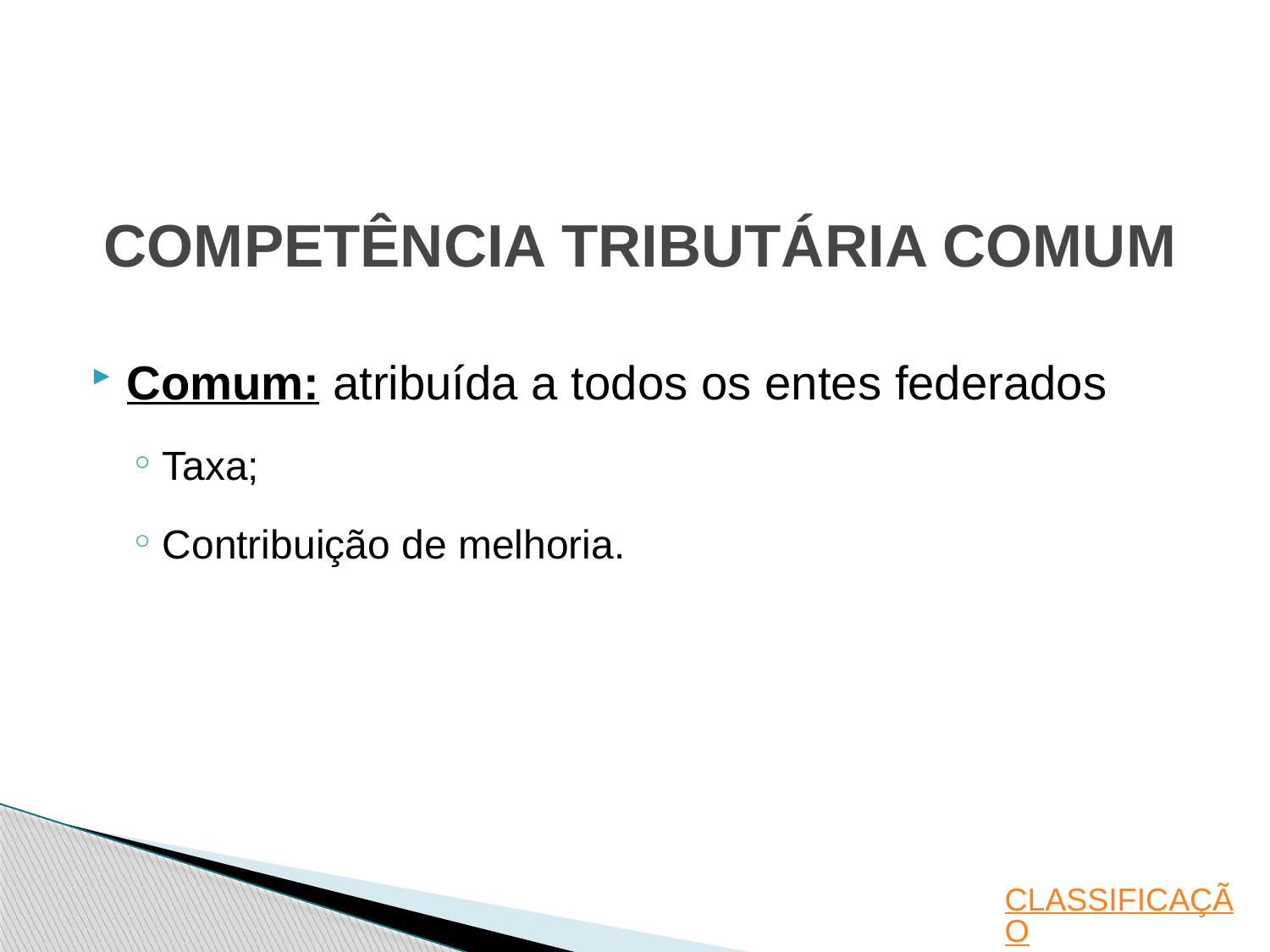

# COMPETÊNCIA TRIBUTÁRIA COMUM
Comum: atribuída a todos os entes federados
Taxa;
Contribuição de melhoria.
CLASSIFICAÇÃO